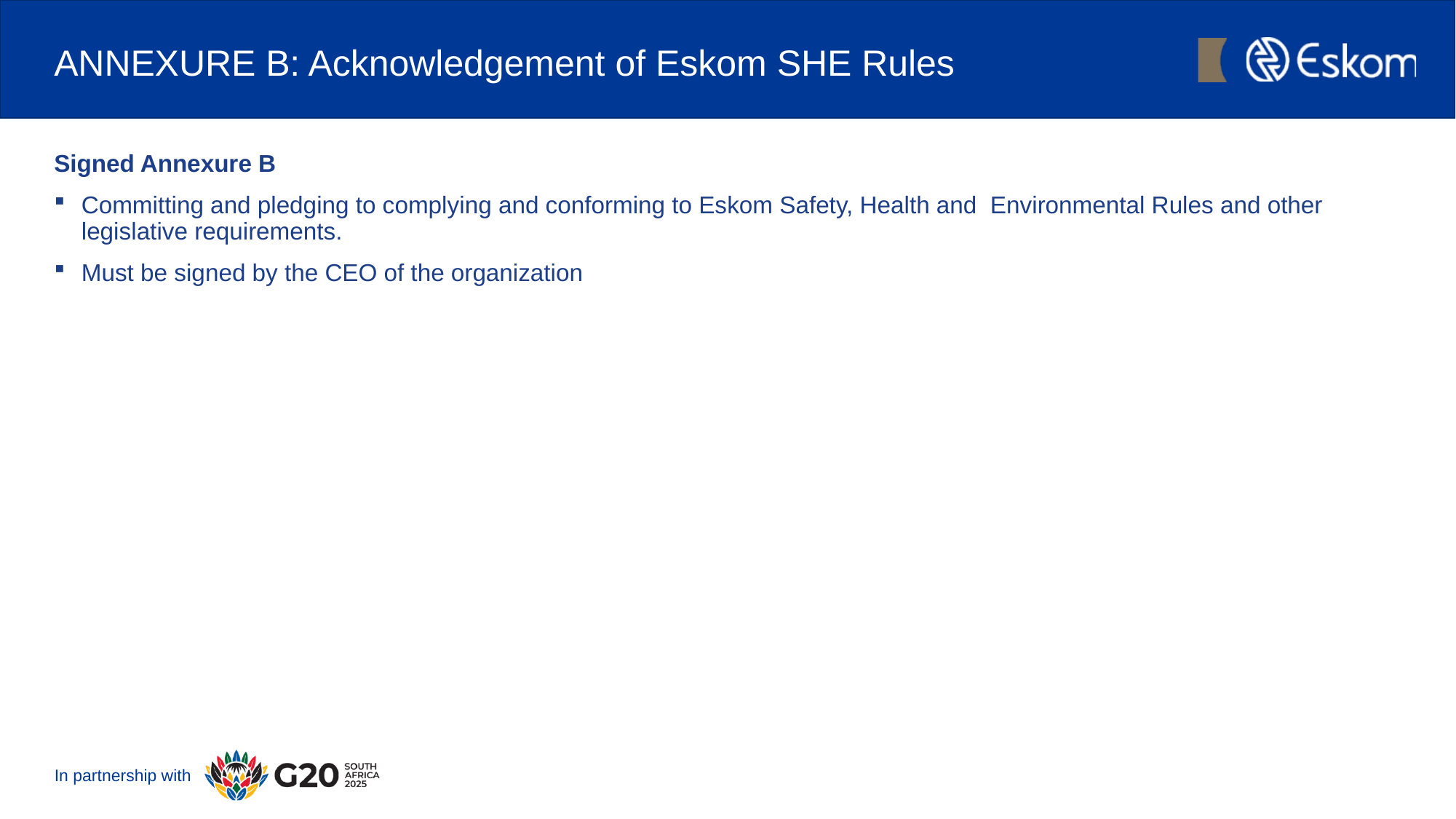

# ANNEXURE B: Acknowledgement of Eskom SHE Rules
Signed Annexure B
Committing and pledging to complying and conforming to Eskom Safety, Health and  Environmental Rules and other legislative requirements.
Must be signed by the CEO of the organization